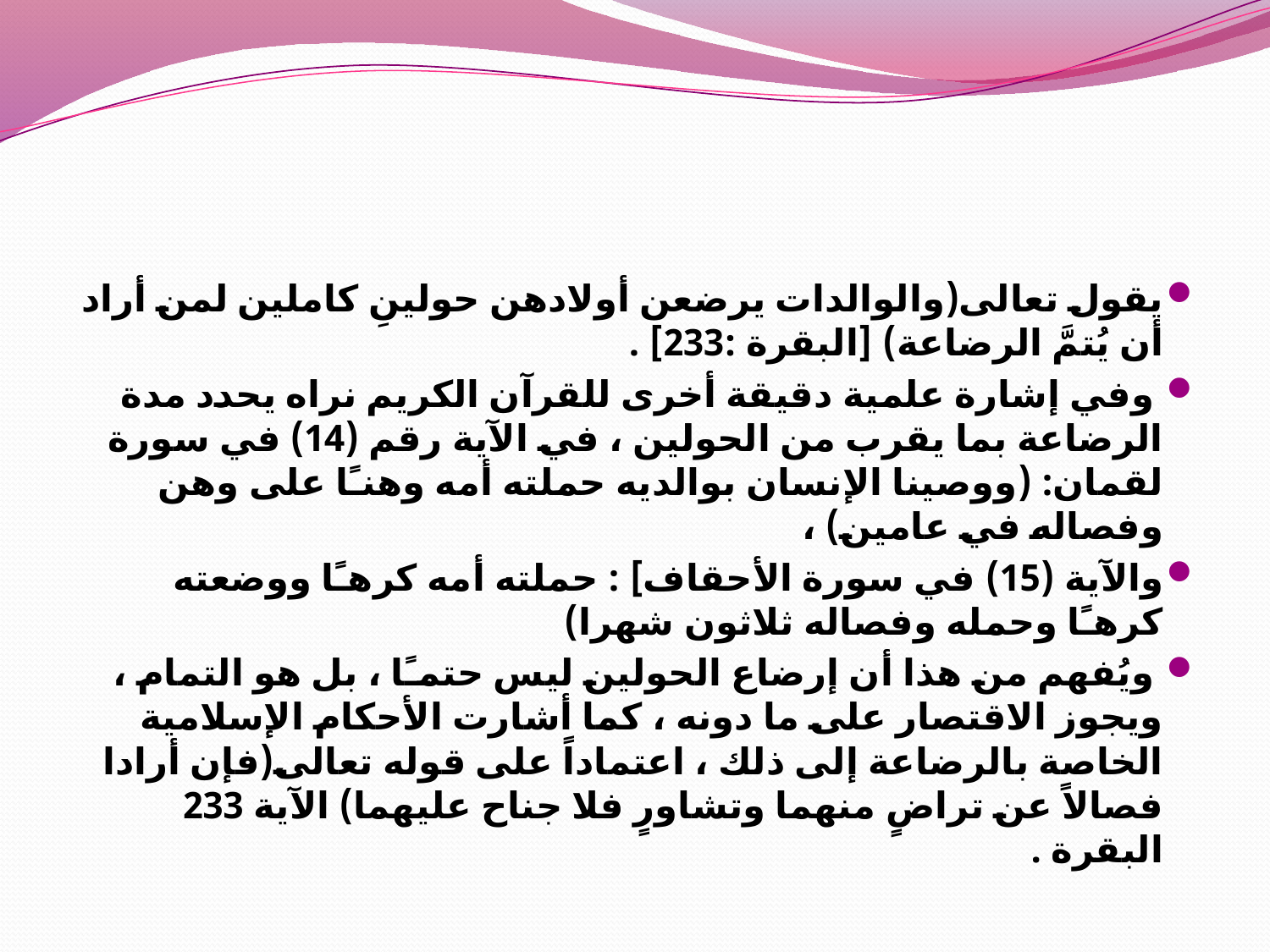

#
يقول تعالى(والوالدات يرضعن أولادهن حولينِ كاملين لمن أراد أن يُتمَّ الرضاعة) [البقرة :233] .
 وفي إشارة علمية دقيقة أخرى للقرآن الكريم نراه يحدد مدة الرضاعة بما يقرب من الحولين ، في الآية رقم (14) في سورة لقمان: (ووصينا الإنسان بوالديه حملته أمه وهنـًا على وهن وفصاله في عامين) ،
والآية (15) في سورة الأحقاف] : حملته أمه كرهـًا ووضعته كرهـًا وحمله وفصاله ثلاثون شهرا)
 ويُفهم من هذا أن إرضاع الحولين ليس حتمـًا ، بل هو التمام ، ويجوز الاقتصار على ما دونه ، كما أشارت الأحكام الإسلامية الخاصة بالرضاعة إلى ذلك ، اعتماداً على قوله تعالى(فإن أرادا فصالاً عن تراضٍ منهما وتشاورٍ فلا جناح عليهما) الآية 233 البقرة .